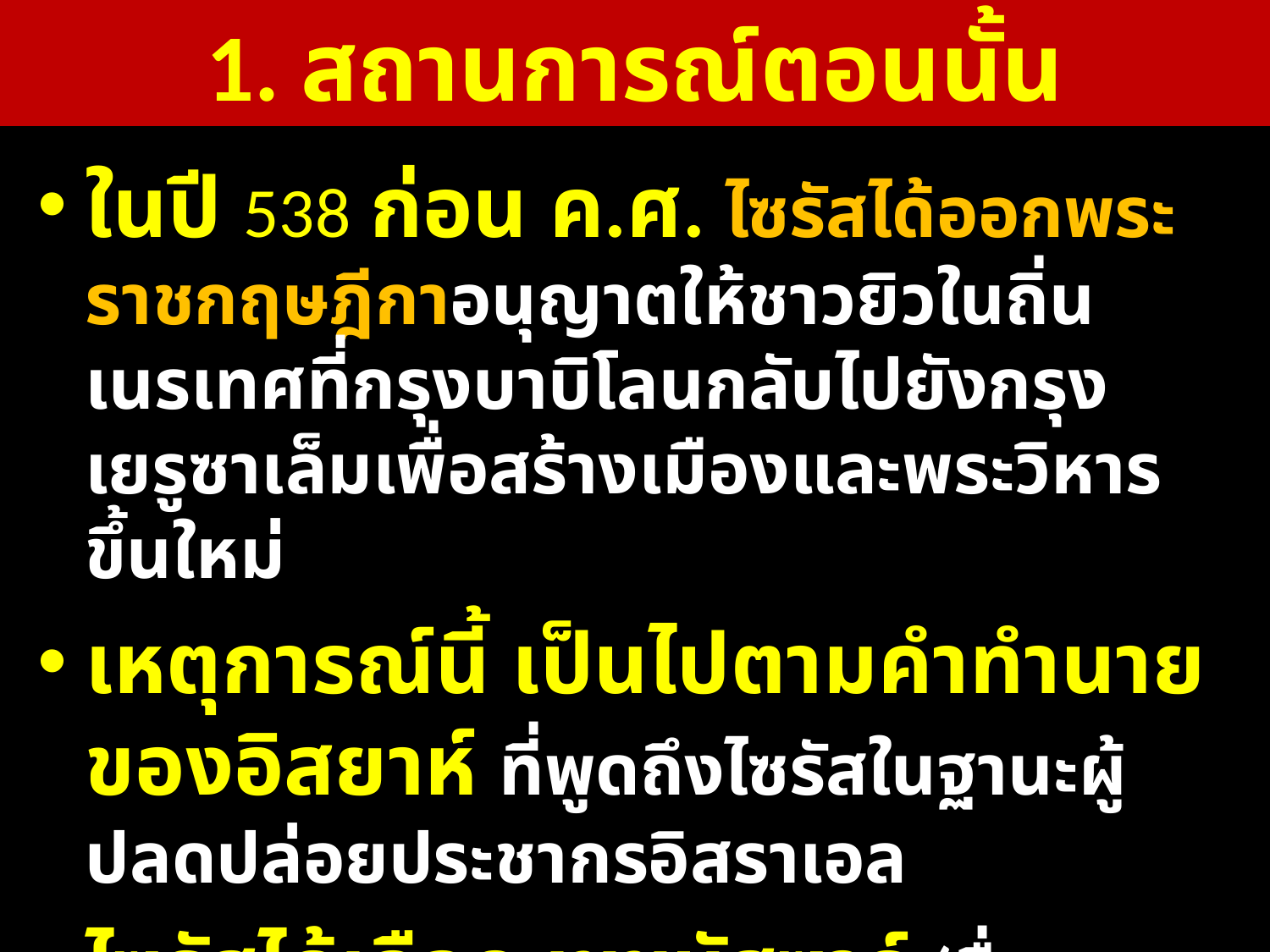

# 1. สถานการณ์ตอนนั้น
ในปี 538 ก่อน ค.ศ. ไซรัสได้ออกพระราชกฤษฎีกาอนุญาตให้ชาวยิวในถิ่นเนรเทศที่กรุงบาบิโลนกลับไปยังกรุงเยรูซาเล็มเพื่อสร้างเมืองและพระวิหารขึ้นใหม่
เหตุการณ์นี้ เป็นไปตามคำทำนายของอิสยาห์ ที่พูดถึงไซรัสในฐานะผู้ปลดปล่อยประชากรอิสราเอล
ไซรัสได้เลือก เชชบัสซาร์ (ชื่อภาษาบาบิโลน) เป็นผู้นำและผู้ว่าราชการคนแรก และท่านก็ได้รับการบรรยายในฐานะ “เจ้านายของยูดาห์”